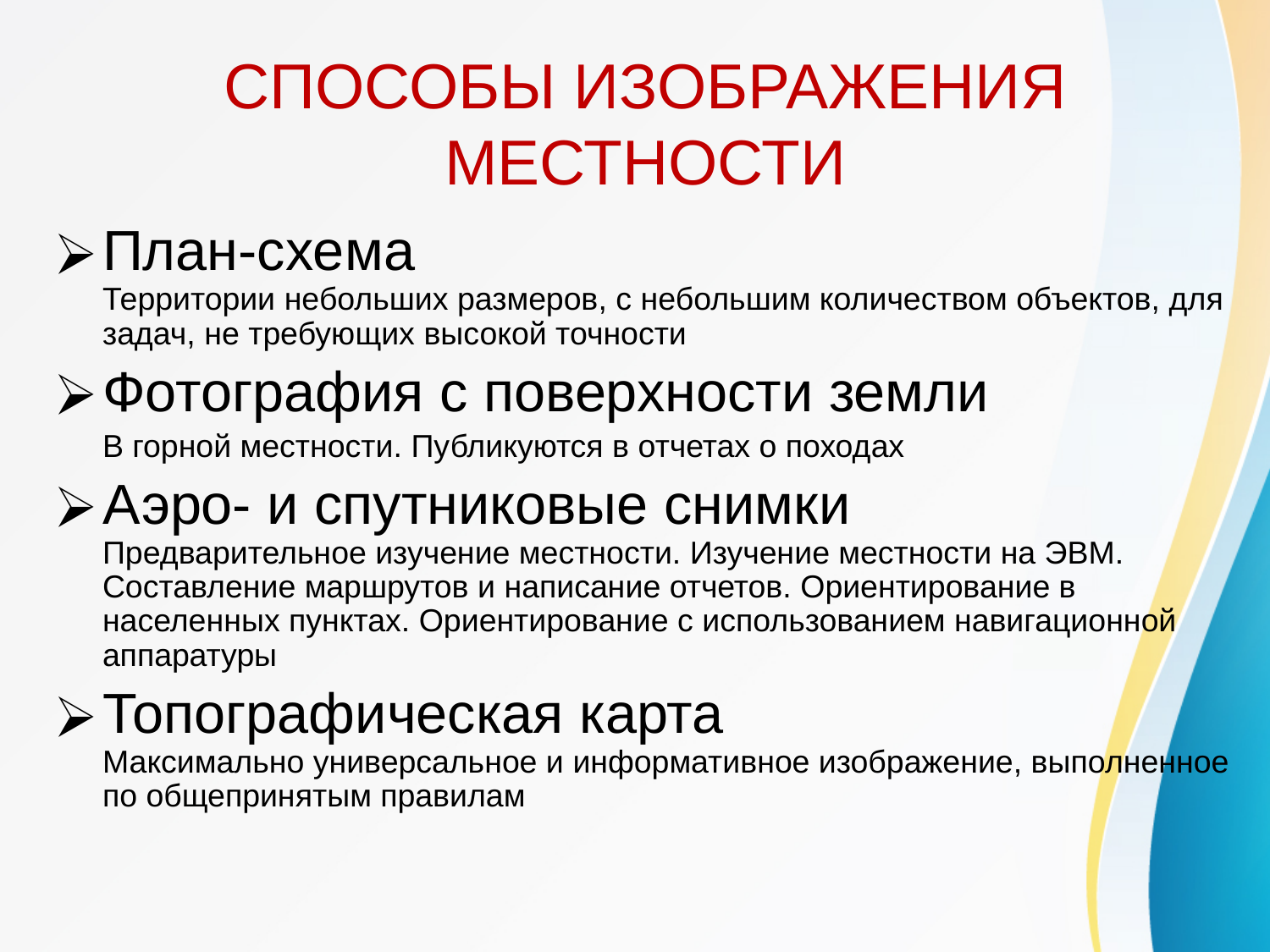

# СПОСОБЫ ИЗОБРАЖЕНИЯ МЕСТНОСТИ
План-схема
Территории небольших размеров, с небольшим количеством объектов, для задач, не требующих высокой точности
Фотография с поверхности земли
	В горной местности. Публикуются в отчетах о походах
Аэро- и спутниковые снимки
Предварительное изучение местности. Изучение местности на ЭВМ. Составление маршрутов и написание отчетов. Ориентирование в населенных пунктах. Ориентирование с использованием навигационной аппаратуры
Топографическая карта
Максимально универсальное и информативное изображение, выполненное по общепринятым правилам